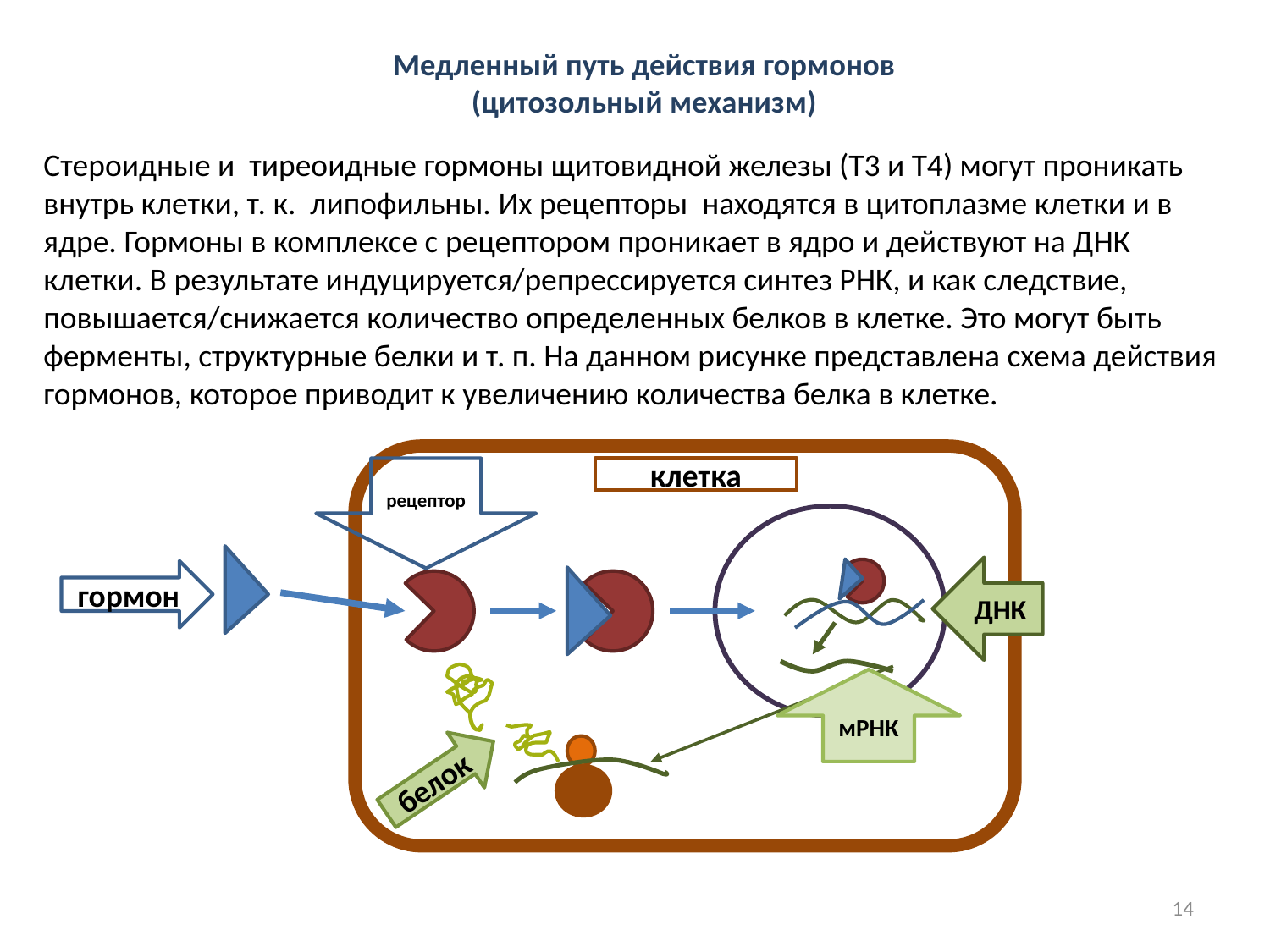

# Медленный путь действия гормонов (цитозольный механизм)
Стероидные и  тиреоидные гормоны щитовидной железы (Т3 и Т4) могут проникать внутрь клетки, т. к.  липофильны. Их рецепторы  находятся в цитоплазме клетки и в ядре. Гормоны в комплексе с рецептором проникает в ядро и действуют на ДНК клетки. В результате индуцируется/репрессируется синтез РНК, и как следствие, повышается/снижается количество определенных белков в клетке. Это могут быть ферменты, структурные белки и т. п. На данном рисунке представлена схема действия гормонов, которое приводит к увеличению количества белка в клетке.

рецептор
клетка

ДНК

гормон

мРНК

белок

14